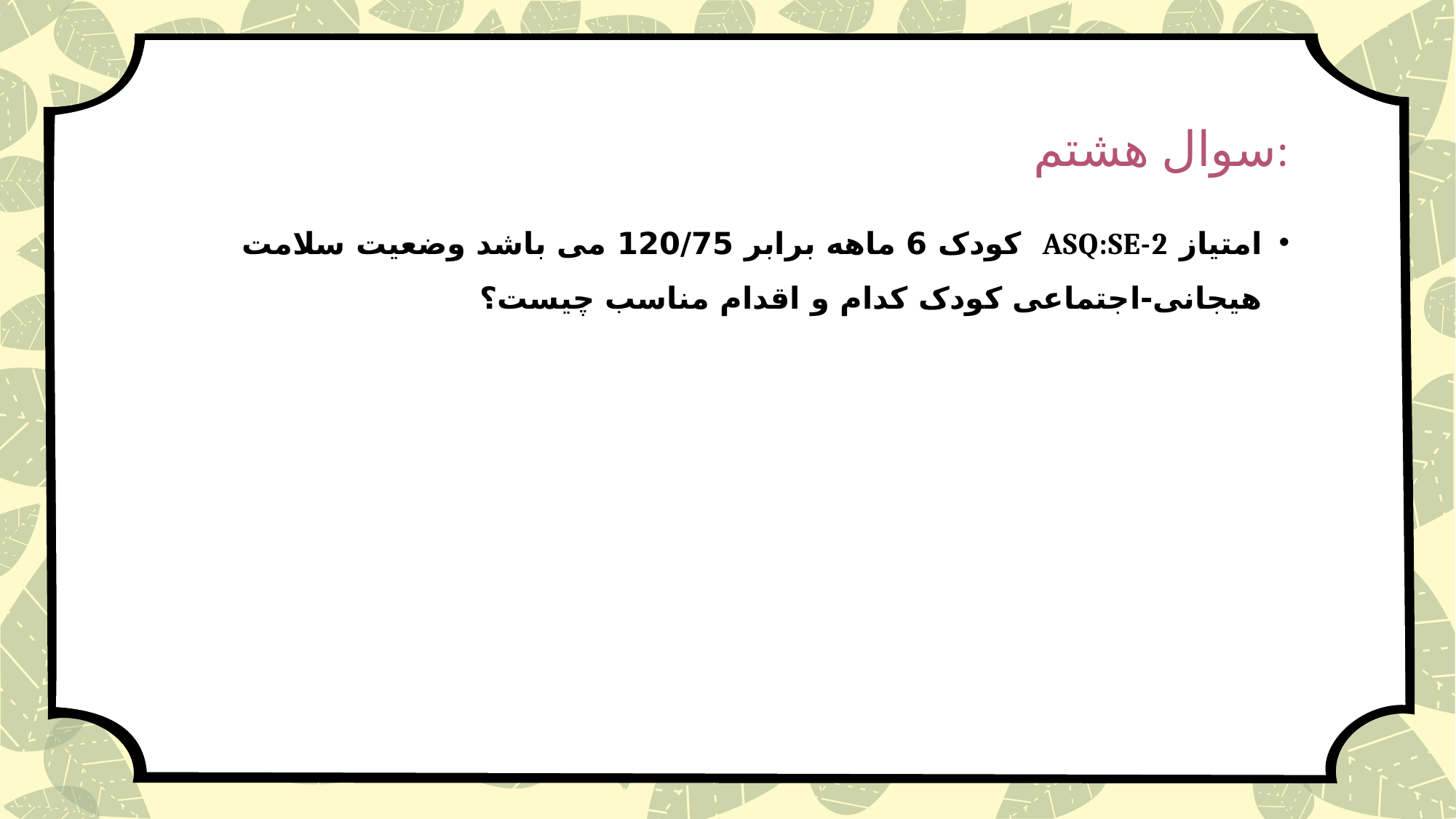

# سوال هشتم:
امتیاز ASQ:SE-2  کودک 6 ماهه برابر 120/75 می باشد وضعیت سلامت هیجانی-اجتماعی کودک کدام و اقدام مناسب چیست؟